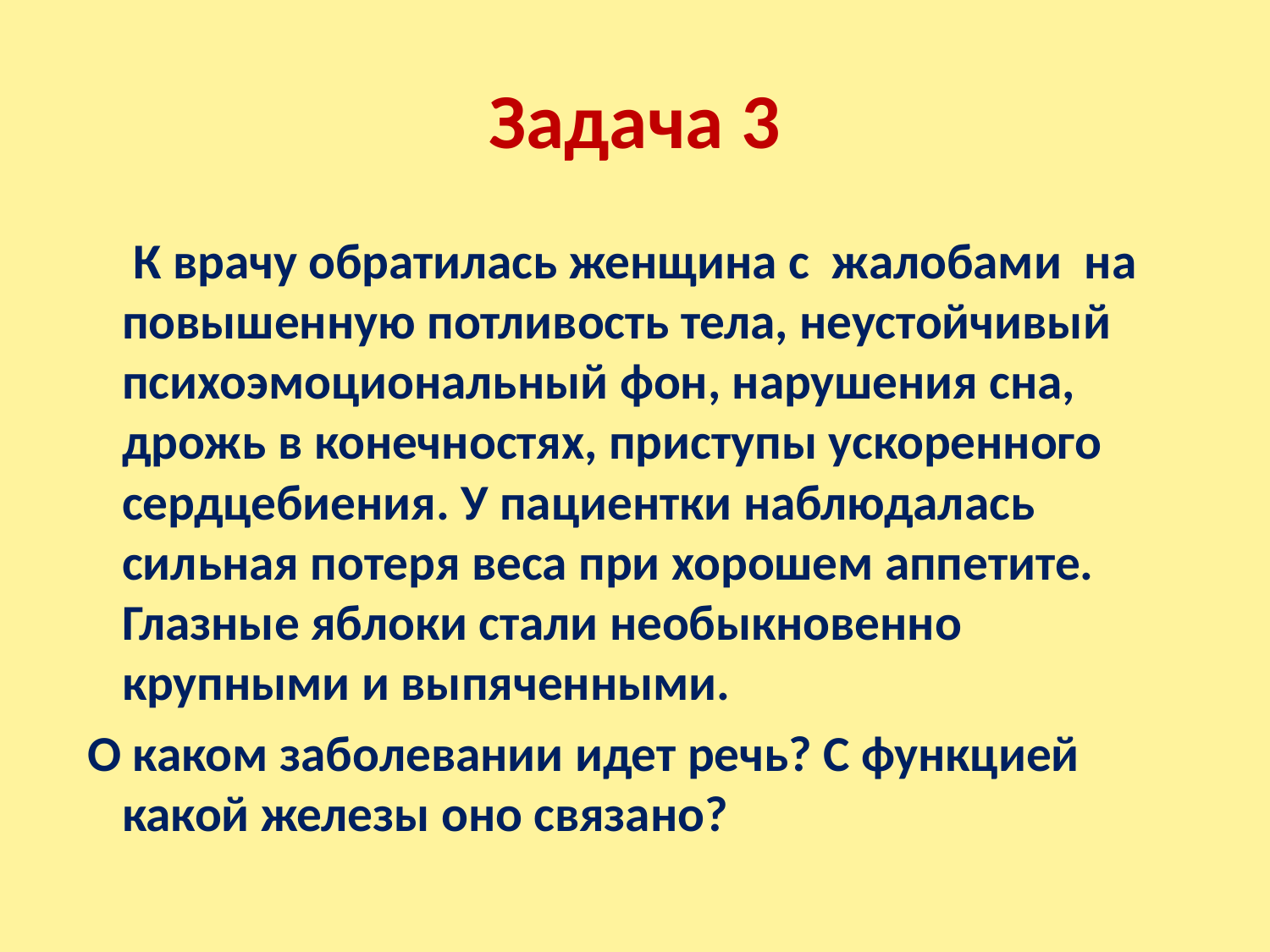

# Задача 3
     К врачу обратилась женщина с  жалобами  на повышенную потливость тела, неустойчивый психоэмоциональный фон, нарушения сна, дрожь в конечностях, приступы ускоренного сердцебиения. У пациентки наблюдалась сильная потеря веса при хорошем аппетите. Глазные яблоки стали необыкновенно крупными и выпяченными.
 О каком заболевании идет речь? С функцией какой железы оно связано?